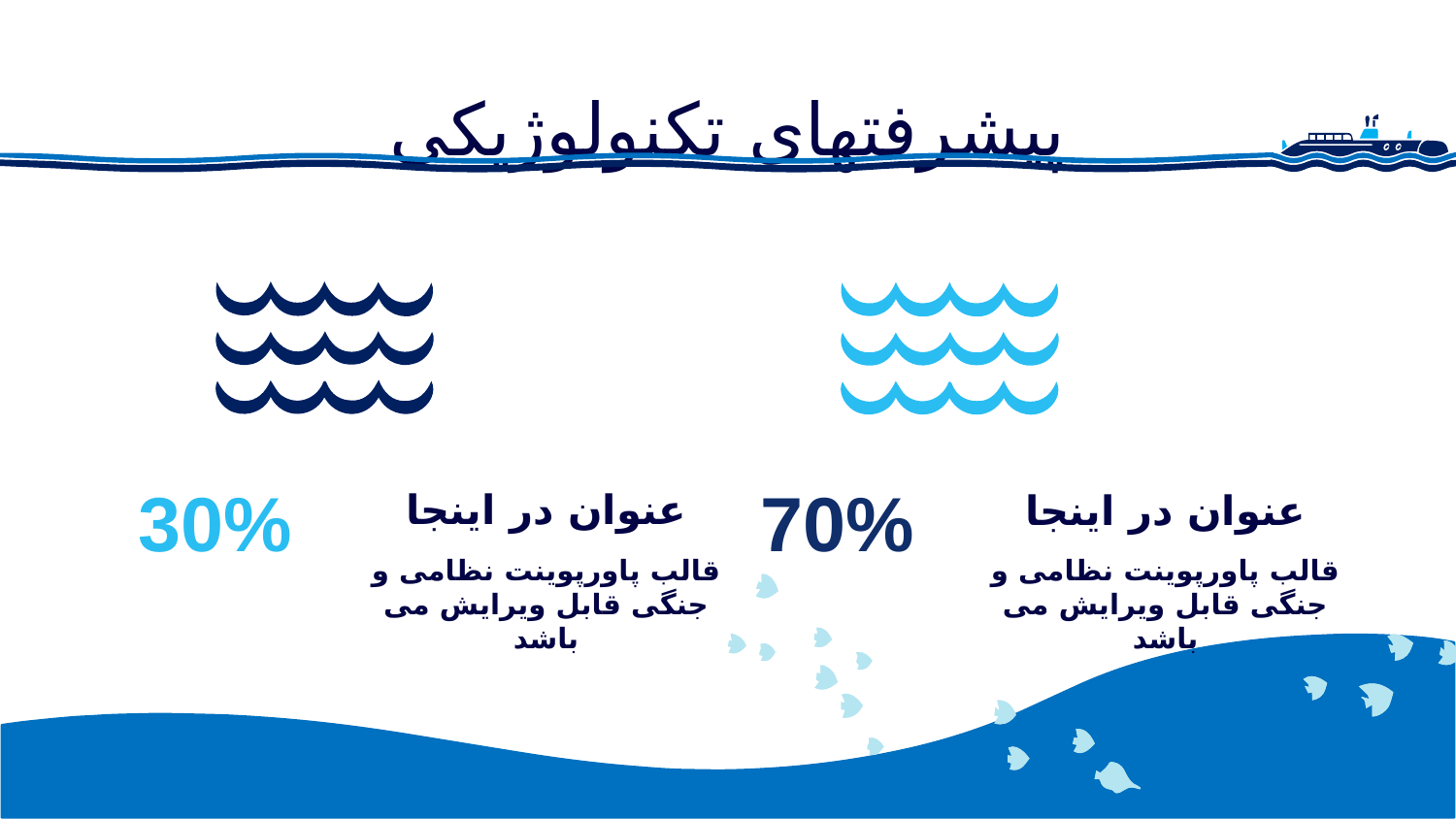

# پیشرفتهای تکنولوژیکی

عنوان در اینجا
عنوان در اینجا
70%
30%
قالب پاورپوینت نظامی و جنگی قابل ویرایش می باشد
قالب پاورپوینت نظامی و جنگی قابل ویرایش می باشد